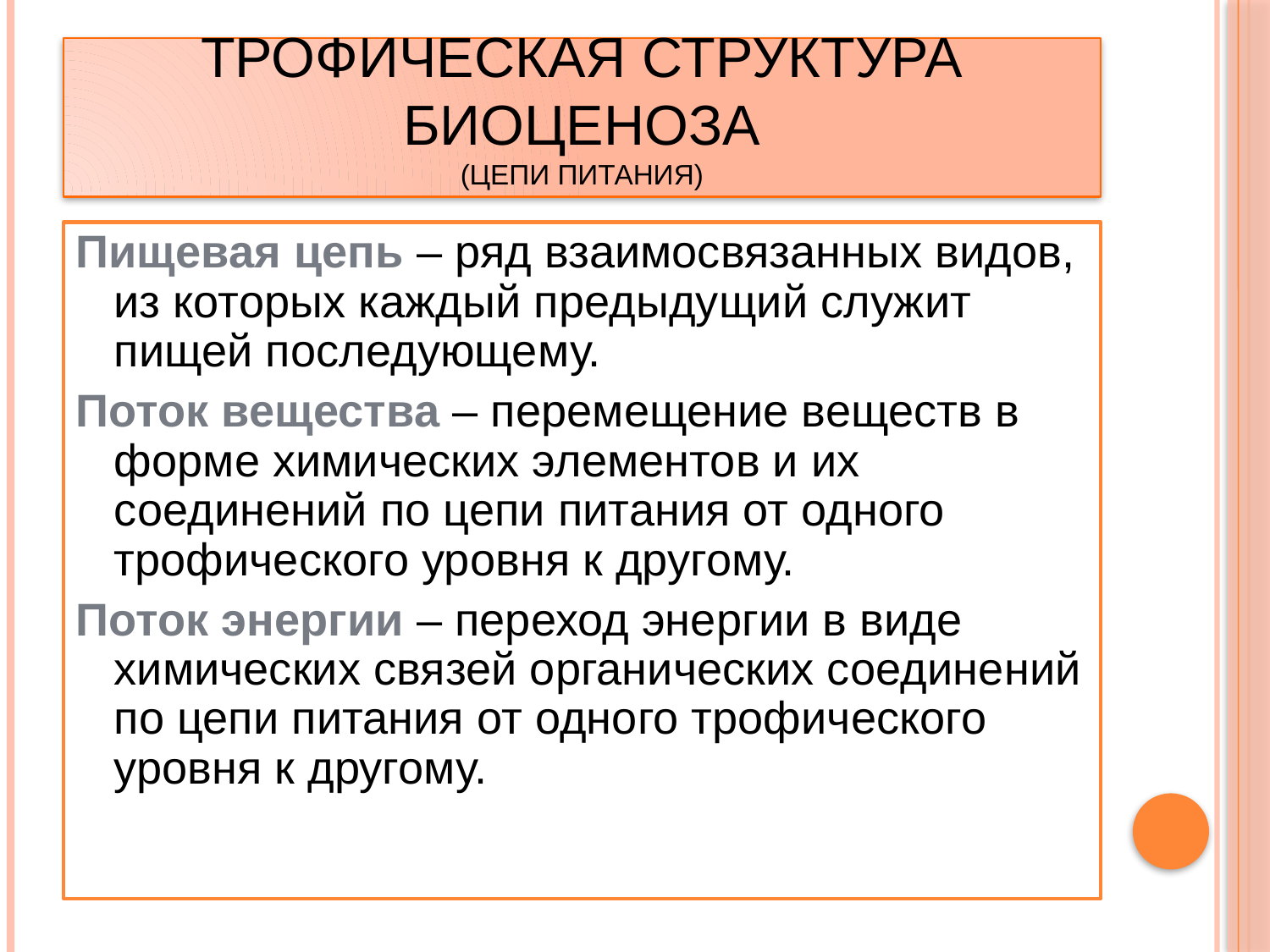

# Трофическая структура биоценоза (цепи питания)
Пищевая цепь – ряд взаимосвязанных видов, из которых каждый предыдущий служит пищей последующему.
Поток вещества – перемещение веществ в форме химических элементов и их соединений по цепи питания от одного трофического уровня к другому.
Поток энергии – переход энергии в виде химических связей органических соединений по цепи питания от одного трофического уровня к другому.